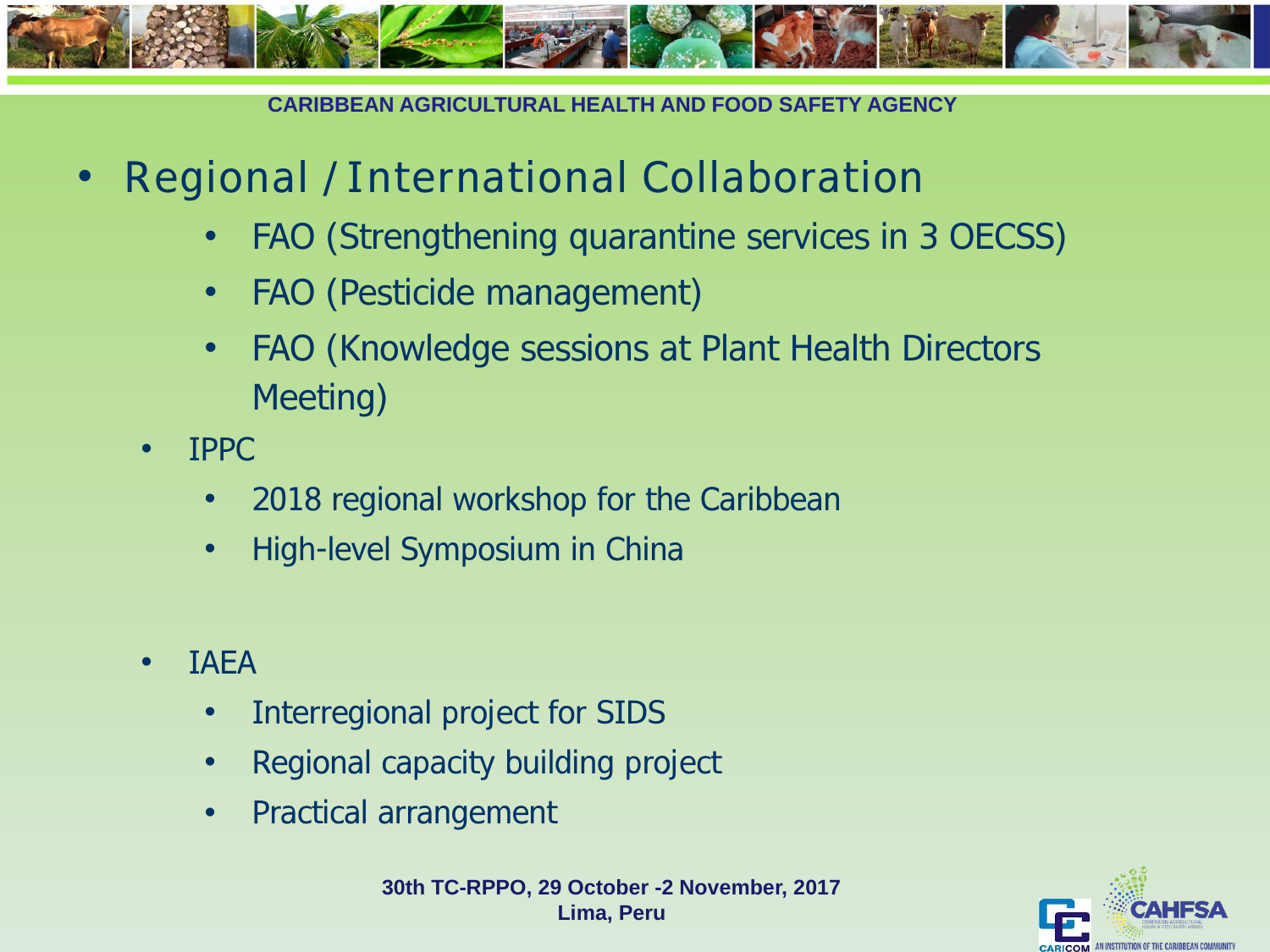

Regional /International Collaboration
FAO (Strengthening quarantine services in 3 OECSS)
FAO (Pesticide management)
FAO (Knowledge sessions at Plant Health Directors Meeting)
IPPC
2018 regional workshop for the Caribbean
High-level Symposium in China

IAEA
Interregional project for SIDS
Regional capacity building project
Practical arrangement